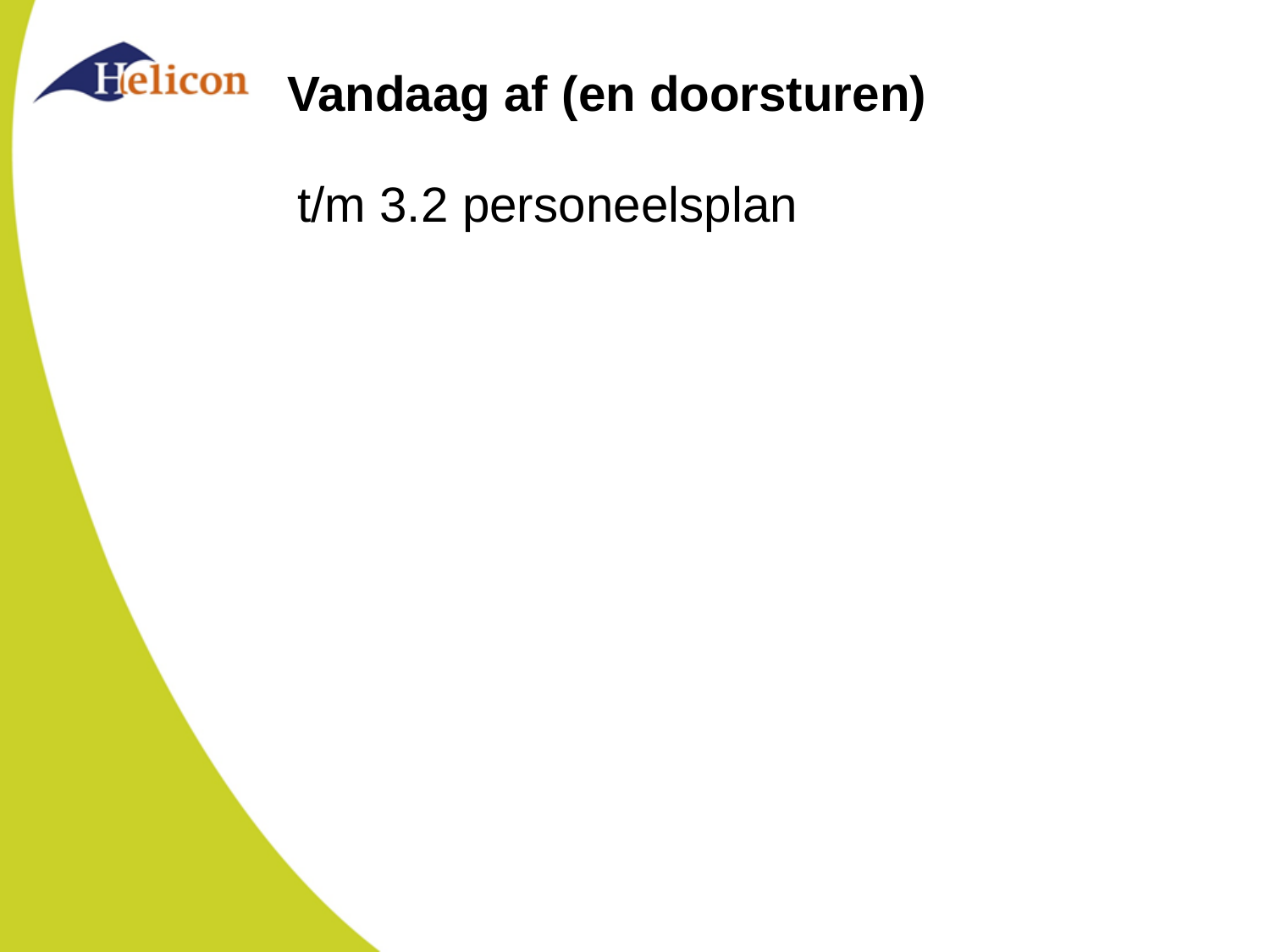

# Vandaag af (en doorsturen)
t/m 3.2 personeelsplan